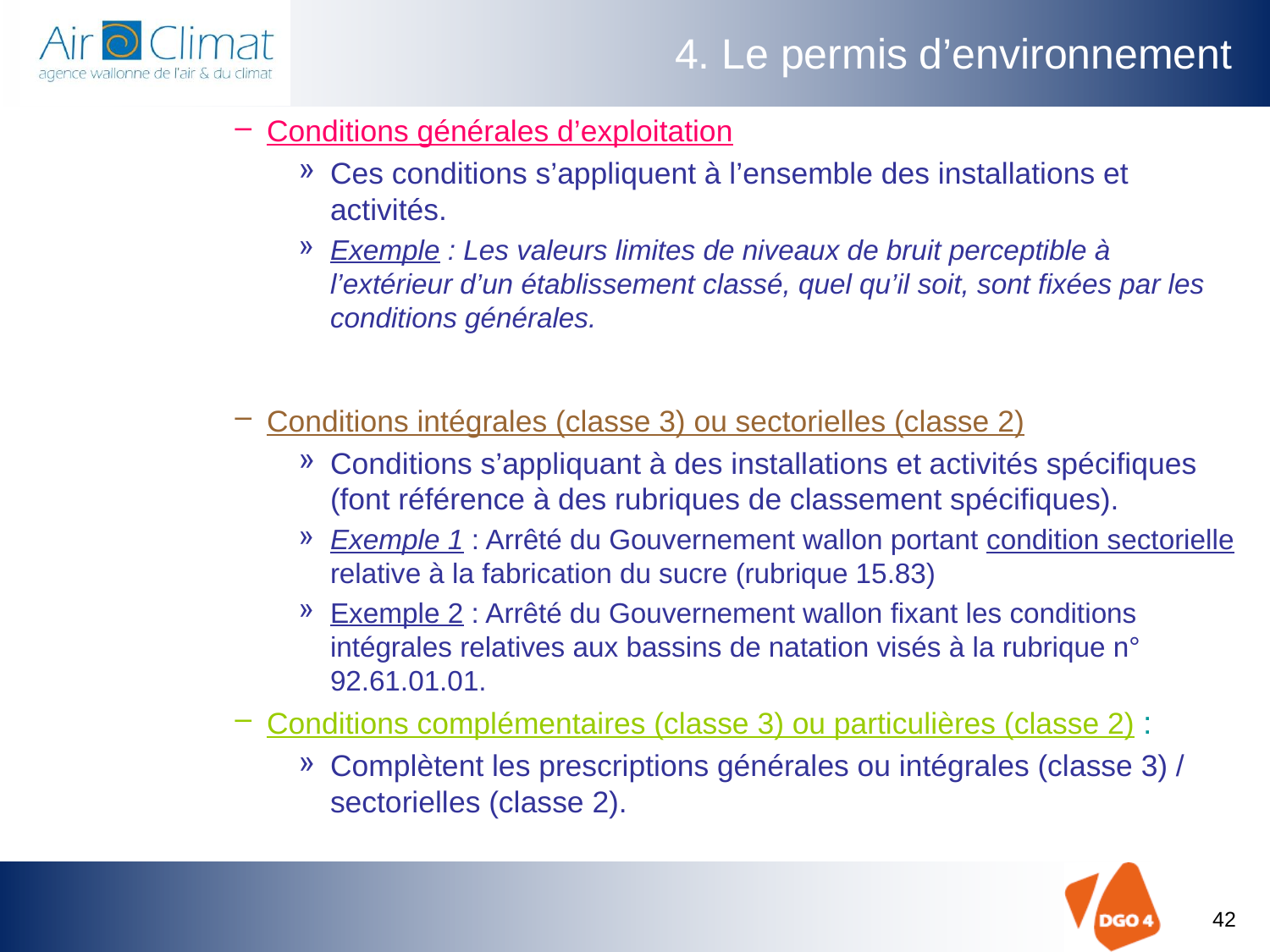

# 4. Le permis d’environnement
Conditions générales d’exploitation
Ces conditions s’appliquent à l’ensemble des installations et activités.
Exemple : Les valeurs limites de niveaux de bruit perceptible à l’extérieur d’un établissement classé, quel qu’il soit, sont fixées par les conditions générales.

Conditions intégrales (classe 3) ou sectorielles (classe 2)
Conditions s’appliquant à des installations et activités spécifiques (font référence à des rubriques de classement spécifiques).
Exemple 1 : Arrêté du Gouvernement wallon portant condition sectorielle relative à la fabrication du sucre (rubrique 15.83)
Exemple 2 : Arrêté du Gouvernement wallon fixant les conditions intégrales relatives aux bassins de natation visés à la rubrique n° 92.61.01.01.
Conditions complémentaires (classe 3) ou particulières (classe 2) :
Complètent les prescriptions générales ou intégrales (classe 3) / sectorielles (classe 2).

42